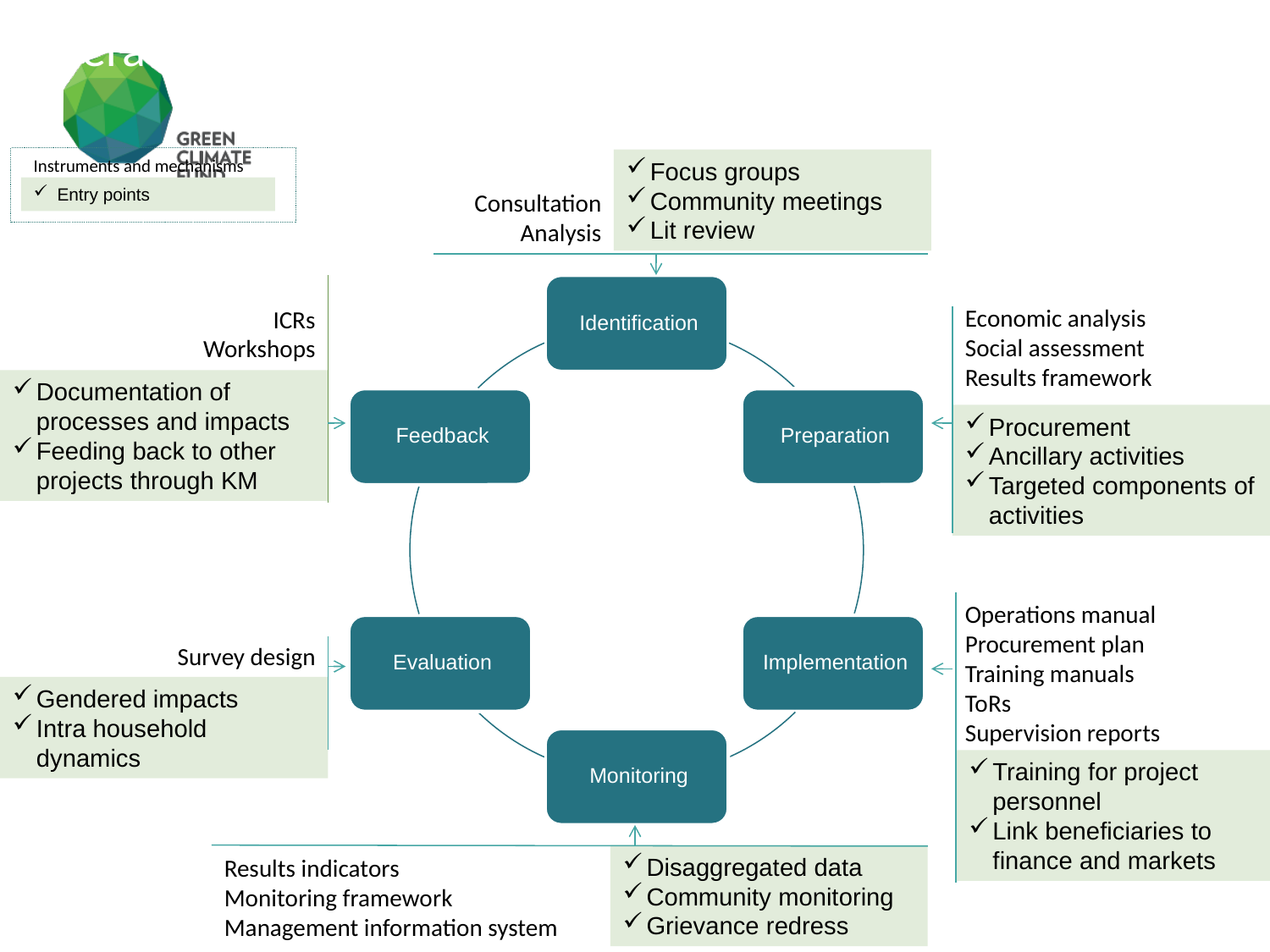

28
Operational entry points for gender: steps to strides

Instruments and mechanisms
Focus groups
Community meetings
Lit review
Entry points
Consultation
Analysis
Identification
Preparation
Implementation
Monitoring
Evaluation
Feedback
Economic analysis
Social assessment
Results framework
ICRs
Workshops
Documentation of processes and impacts
Feeding back to other projects through KM
Procurement
Ancillary activities
Targeted components of activities
Operations manual
Procurement plan
Training manuals
ToRs
Supervision reports
Survey design
Gendered impacts
Intra household dynamics
Training for project personnel
Link beneficiaries to finance and markets
Disaggregated data
Community monitoring
Grievance redress
Results indicators
Monitoring framework
Management information system